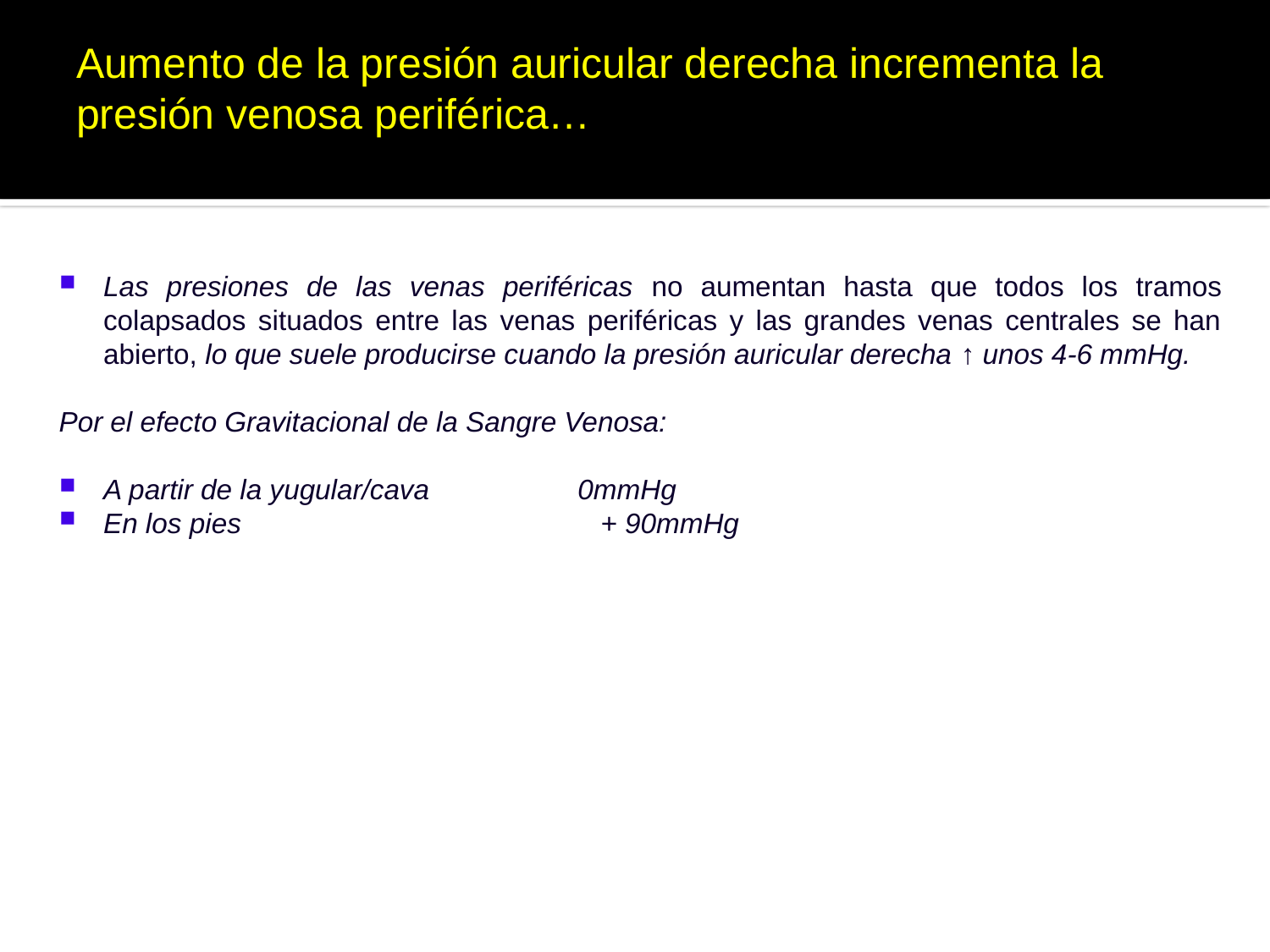

# Aumento de la presión auricular derecha incrementa la presión venosa periférica…
Las presiones de las venas periféricas no aumentan hasta que todos los tramos colapsados situados entre las venas periféricas y las grandes venas centrales se han abierto, lo que suele producirse cuando la presión auricular derecha ↑ unos 4-6 mmHg.

Por el efecto Gravitacional de la Sangre Venosa:

A partir de la yugular/cava                   0mmHg
En los pies                                              + 90mmHg